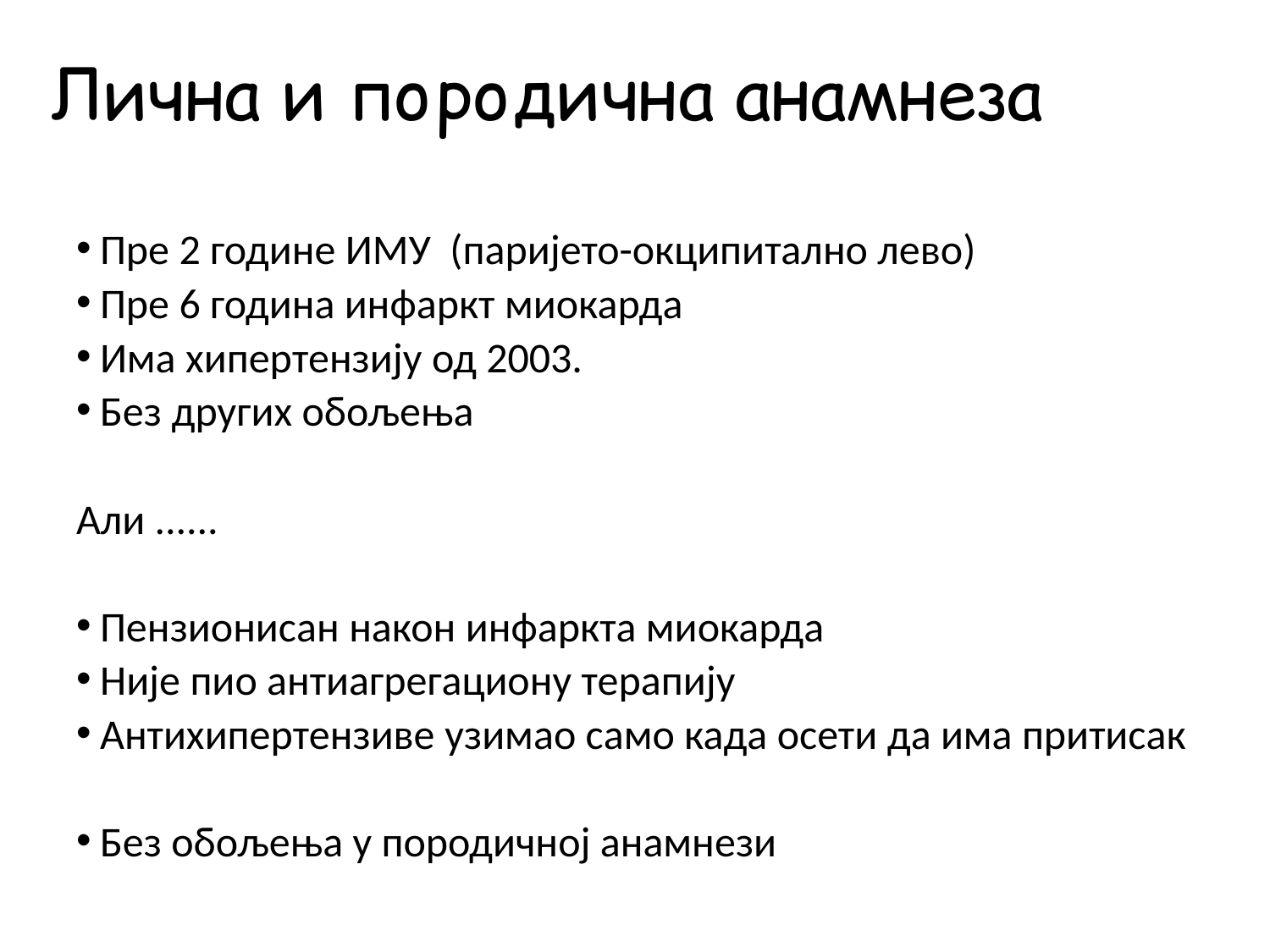

# Лична и породична анамнеза
Пре 2 године ИМУ  (паријето-окципитално лево)
Пре 6 година инфаркт миокарда
Има хипертензију од 2003.
Без других обољења

Али ......

Пензионисан након инфаркта миокарда
Није пио антиагрегациону терапију
Антихипертензиве узимао само када осети да има притисак

Без обољења у породичној анамнези